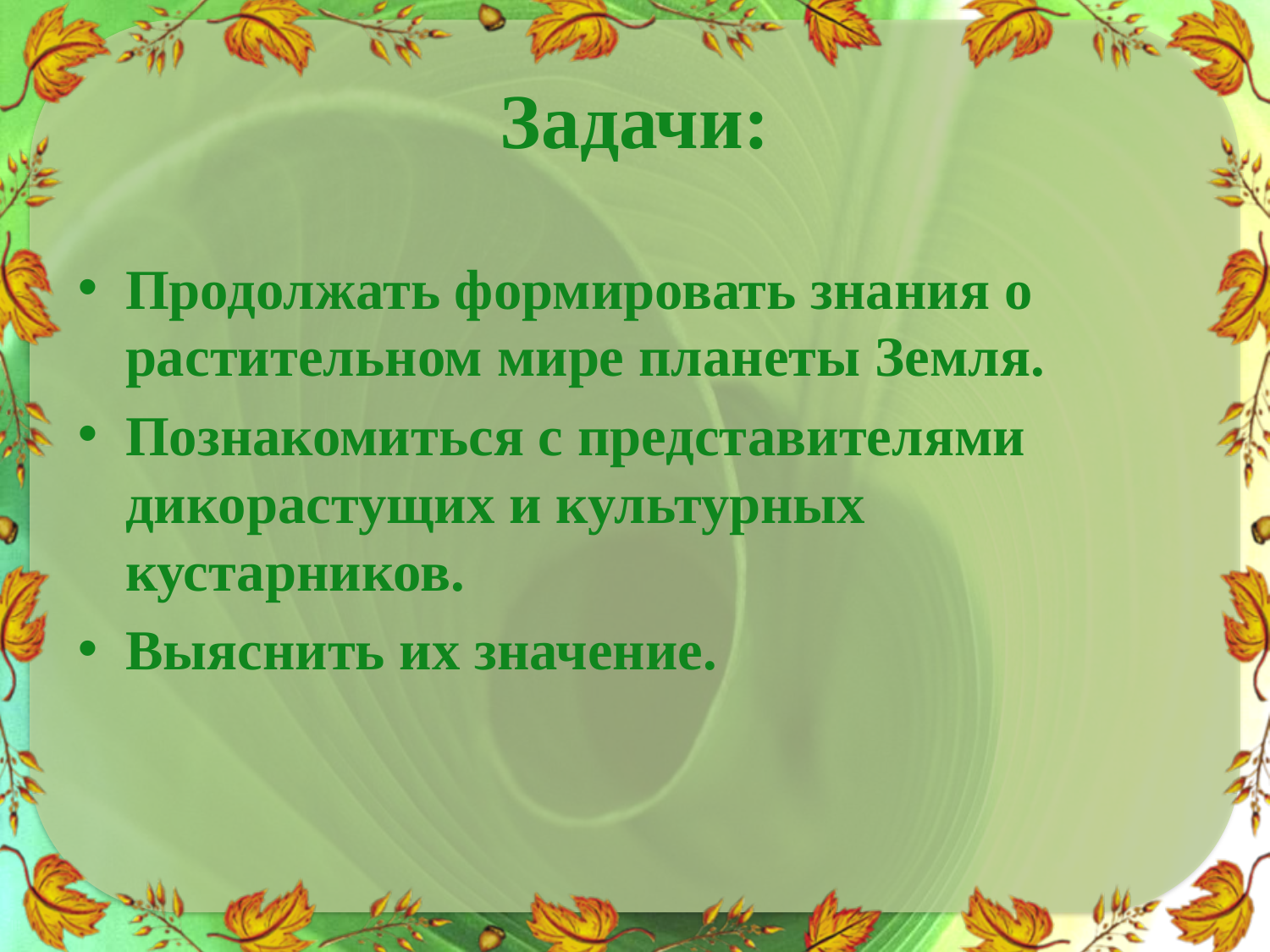

# Задачи:
Продолжать формировать знания о растительном мире планеты Земля.
Познакомиться с представителями дикорастущих и культурных кустарников.
Выяснить их значение.